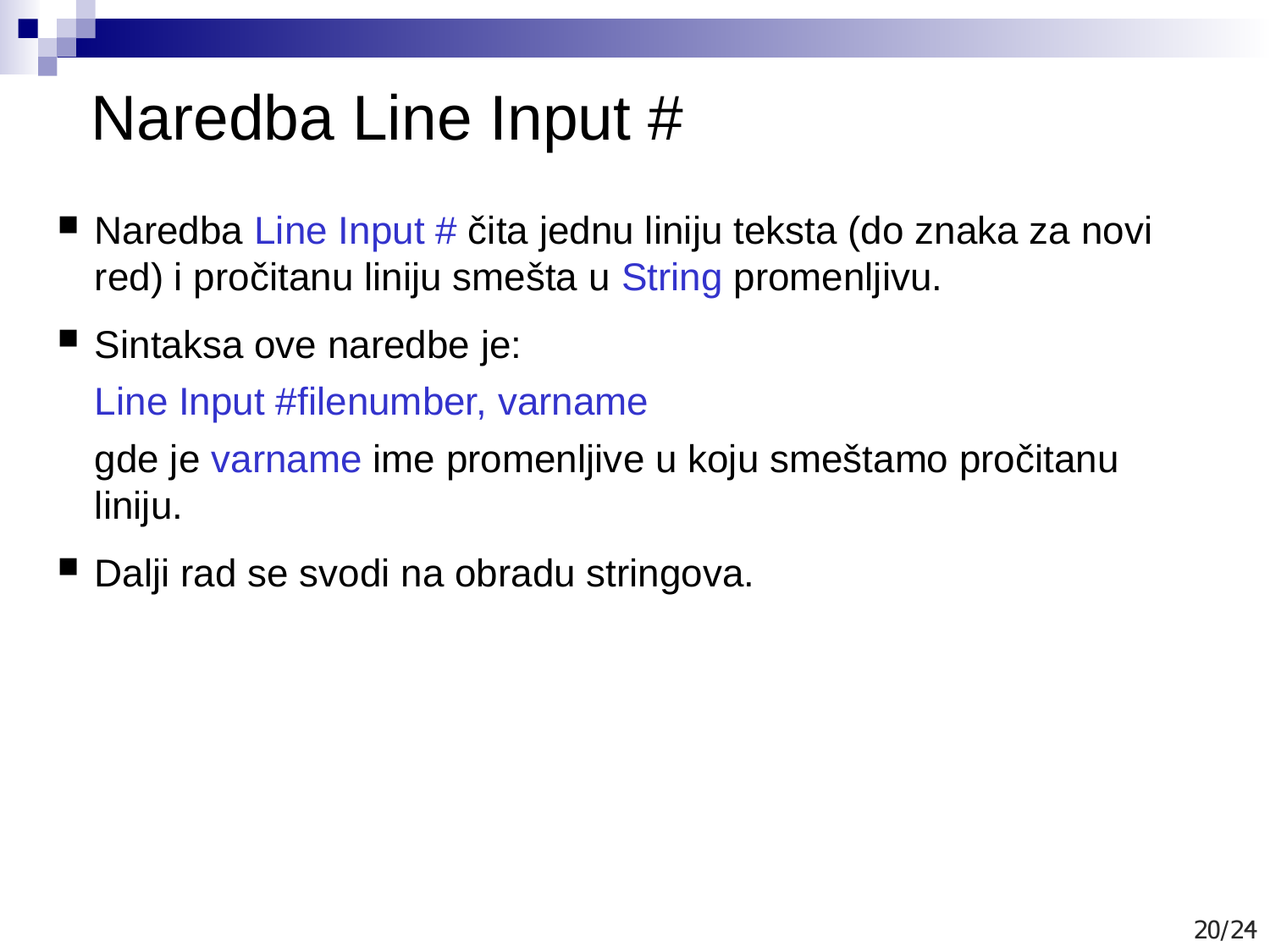

# Naredba Line Input #
Naredba Line Input # čita jednu liniju teksta (do znaka za novi red) i pročitanu liniju smešta u String promenljivu.
Sintaksa ove naredbe je:
	Line Input #filenumber, varname
	gde je varname ime promenljive u koju smeštamo pročitanu liniju.
Dalji rad se svodi na obradu stringova.
20/24